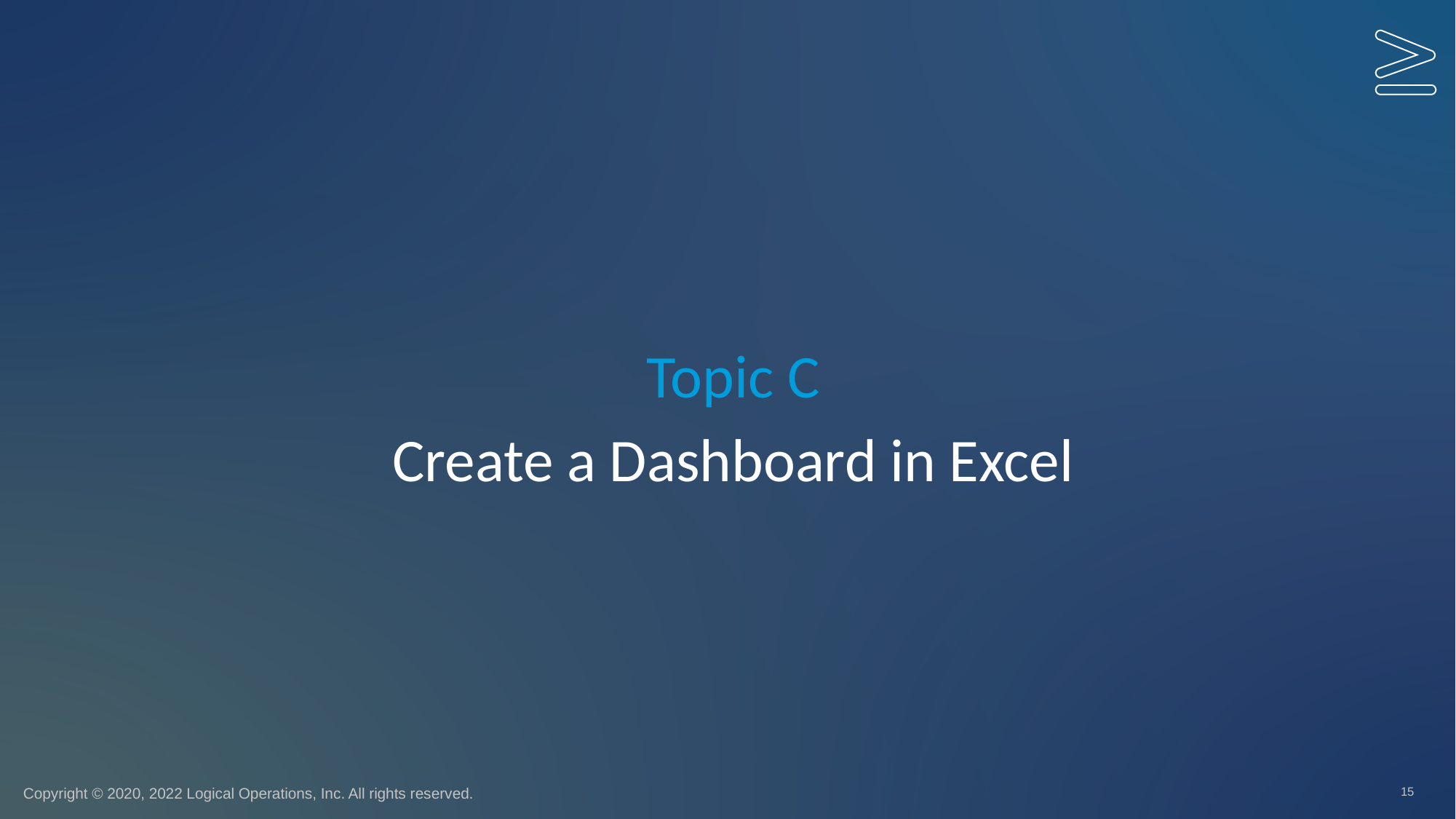

Topic C
# Create a Dashboard in Excel
15